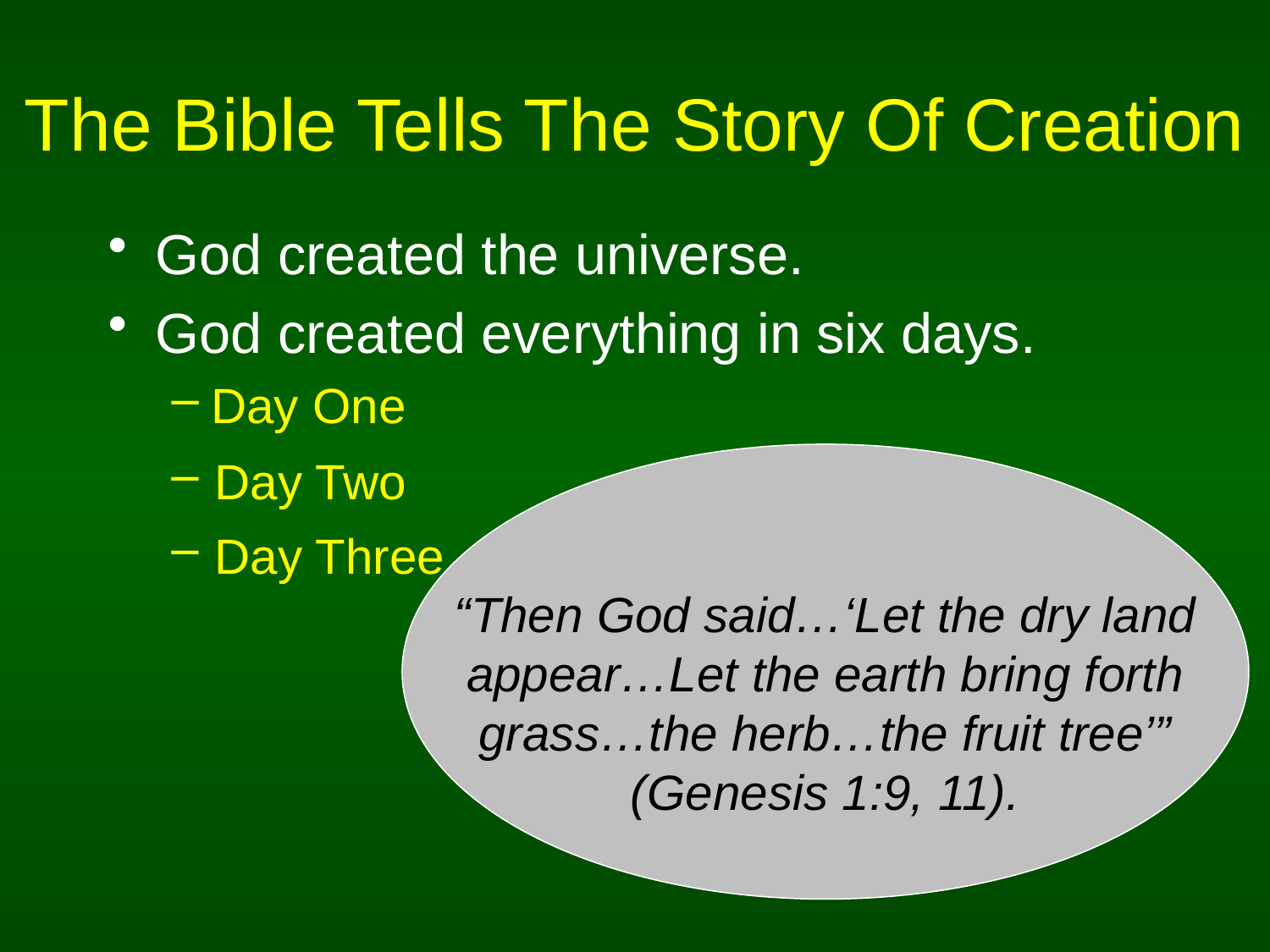

# The Bible Tells The Story Of Creation
God created the universe.
God created everything in six days.
Day One
 Day Two

“Then God said…‘Let the dry land
appear…Let the earth bring forth
grass…the herb…the fruit tree’”
(Genesis 1:9, 11).
 Day Three